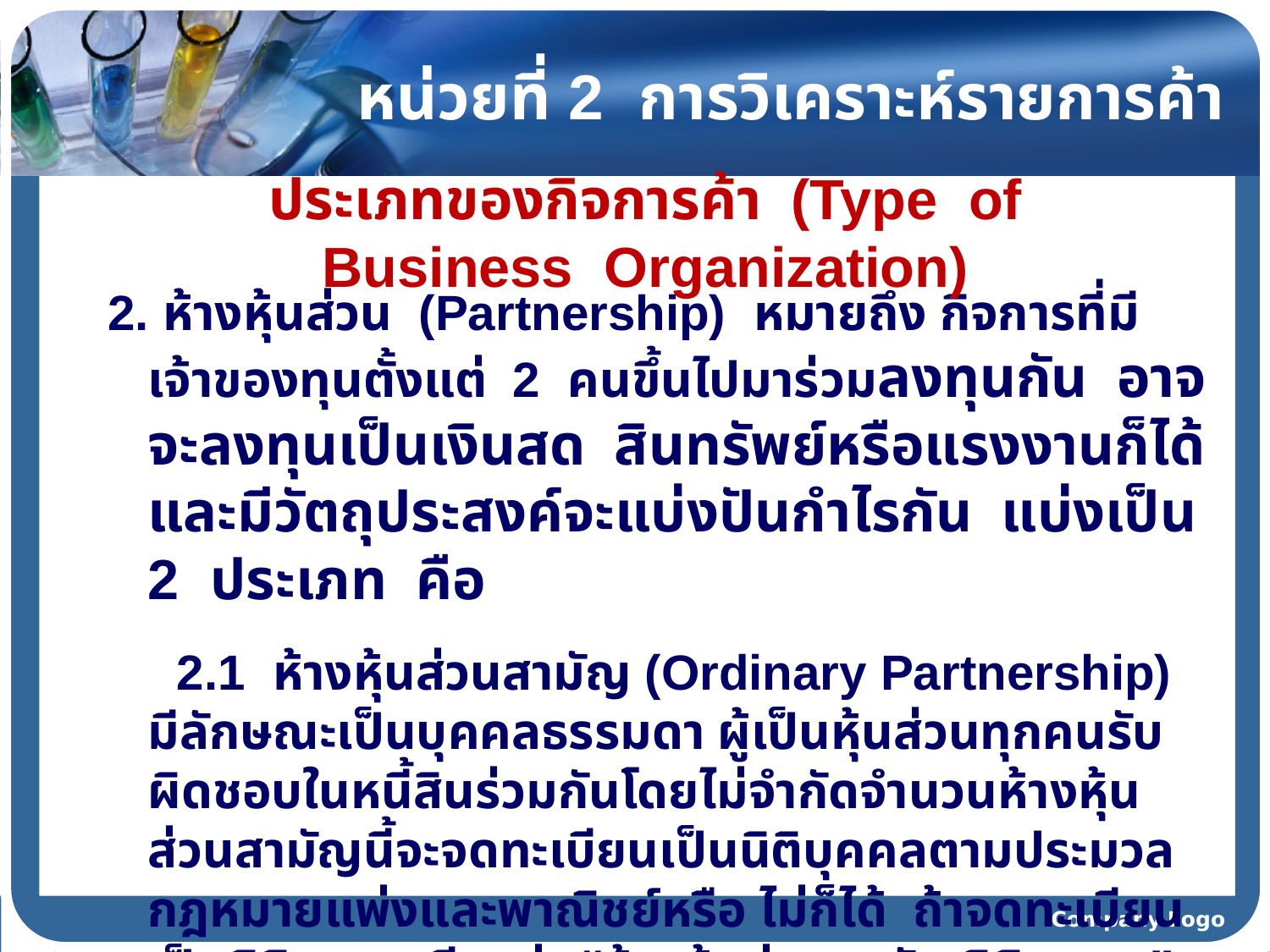

# หน่วยที่ 2  การวิเคราะห์รายการค้า
ประเภทของกิจการค้า  (Type  of Business  Organization)
2. ห้างหุ้นส่วน  (Partnership)  หมายถึง กิจการที่มีเจ้าของทุนตั้งแต่  2  คนขึ้นไปมาร่วมลงทุนกัน  อาจจะลงทุนเป็นเงินสด  สินทรัพย์หรือแรงงานก็ได้ และมีวัตถุประสงค์จะแบ่งปันกำไรกัน  แบ่งเป็น  2  ประเภท  คือ

     2.1  ห้างหุ้นส่วนสามัญ (Ordinary Partnership) มีลักษณะเป็นบุคคลธรรมดา ผู้เป็นหุ้นส่วนทุกคนรับผิดชอบในหนี้สินร่วมกันโดยไม่จำกัดจำนวนห้างหุ้นส่วนสามัญนี้จะจดทะเบียนเป็นนิติบุคคลตามประมวลกฎหมายแพ่งและพาณิชย์หรือ ไม่ก็ได้  ถ้าจดทะเบียนเป็นนิติบุคคลเรียกว่า “ห้างหุ้นส่วนสามัญนิติบุคคล”
Company Logo